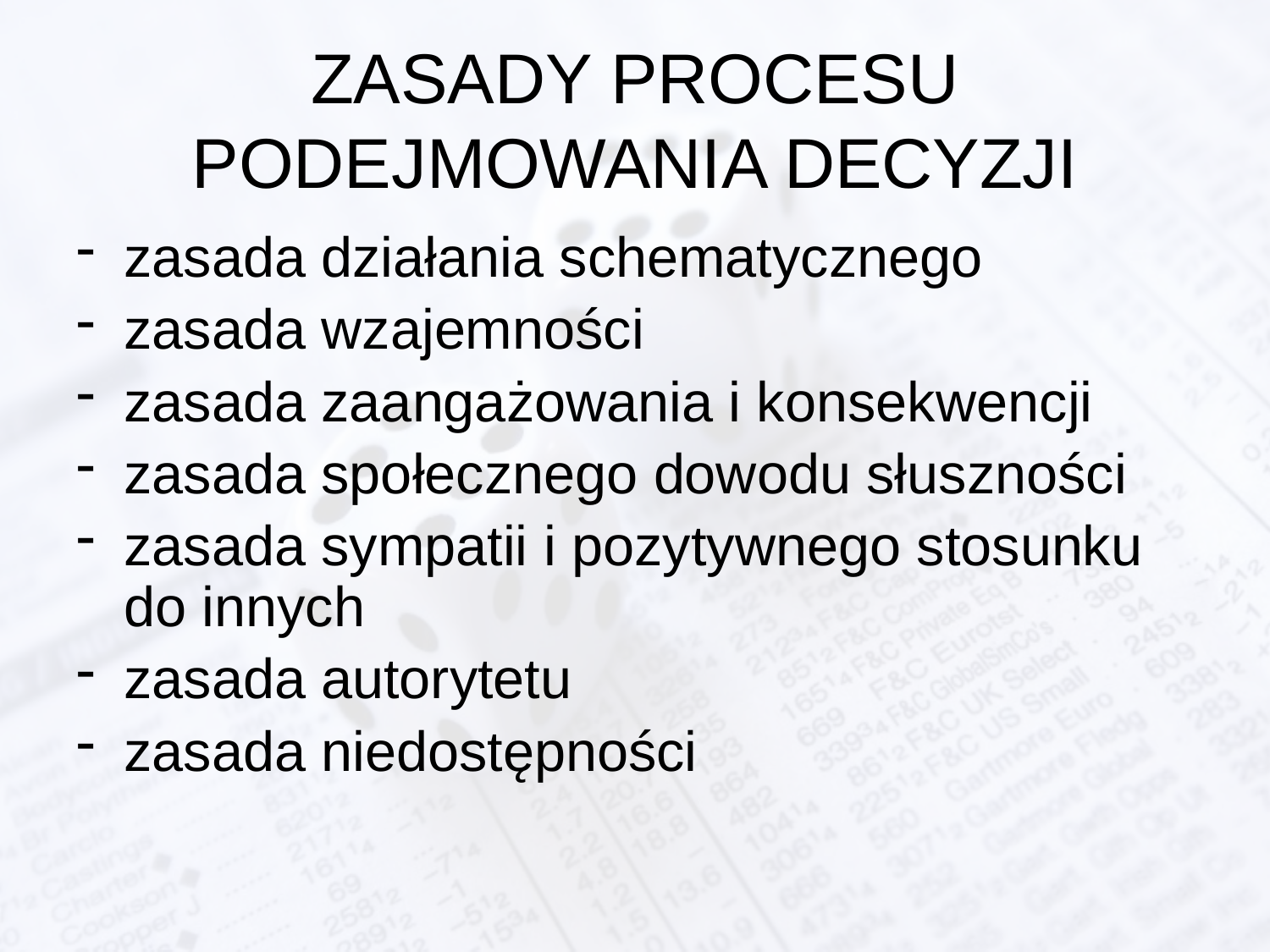

# ZASADY PROCESU PODEJMOWANIA DECYZJI
zasada działania schematycznego
zasada wzajemności
zasada zaangażowania i konsekwencji
zasada społecznego dowodu słuszności
zasada sympatii i pozytywnego stosunku do innych
zasada autorytetu
zasada niedostępności